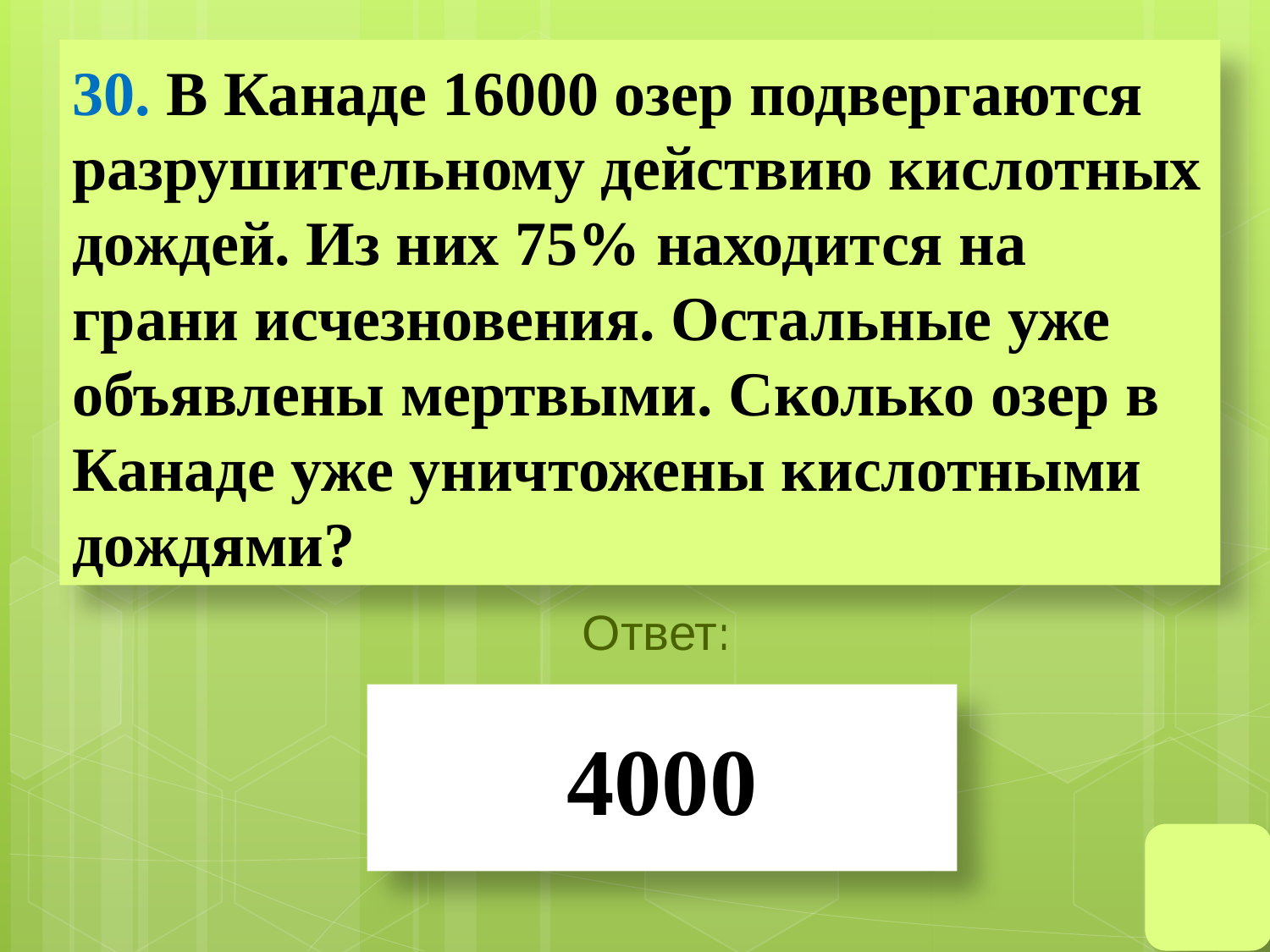

# 30. В Канаде 16000 озер подвергаются разрушительному действию кислотных дождей. Из них 75% находится на грани исчезновения. Остальные уже объявлены мертвыми. Сколько озер в Канаде уже уничтожены кислотными дождями?
Ответ:
4000